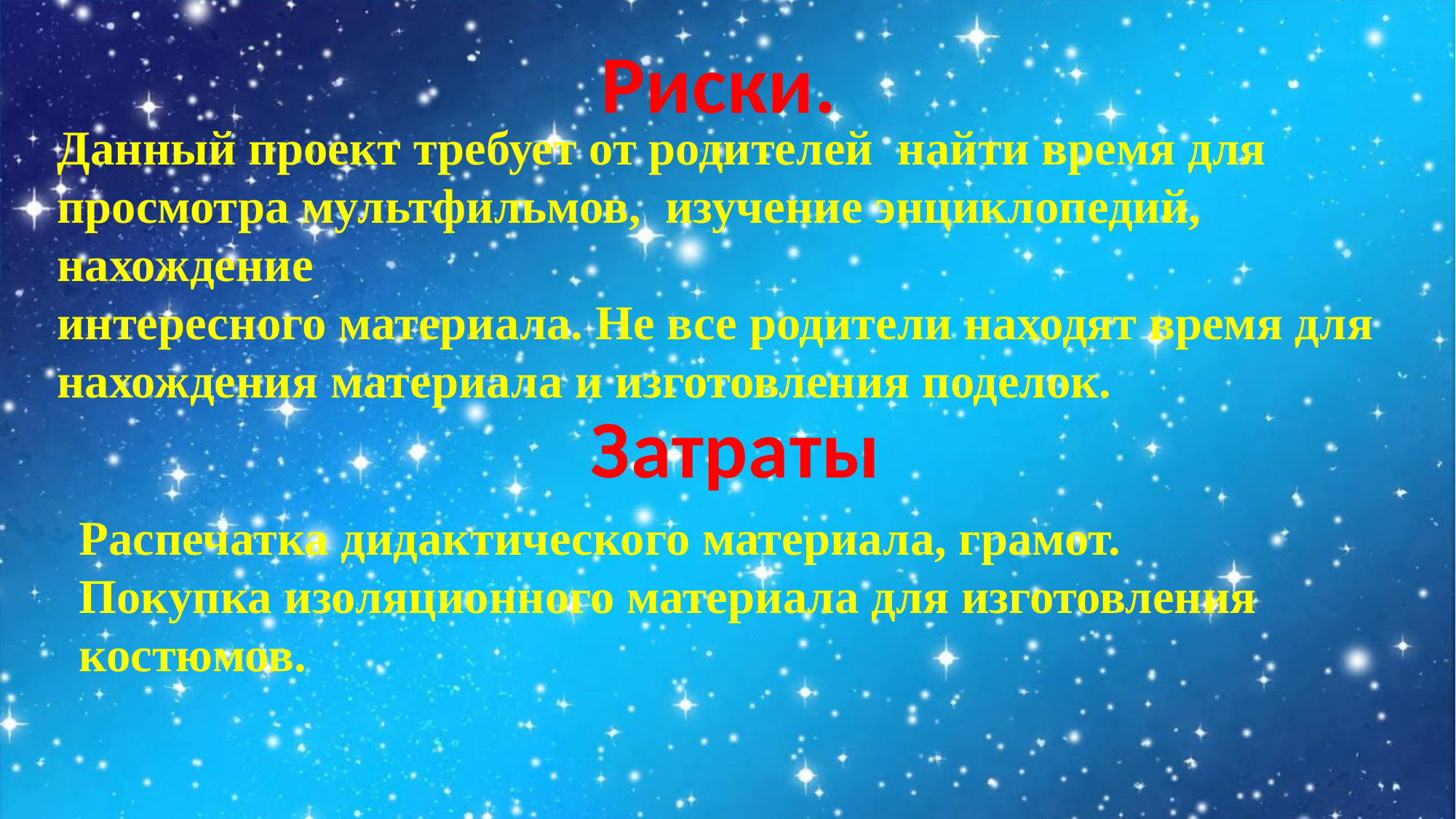

Риски.
Данный проект требует от родителей  найти время для просмотра мультфильмов,  изучение энциклопедий, нахождение
интересного материала. Не все родители находят время для  нахождения материала и изготовления поделок.
Затраты
Распечатка дидактического материала, грамот.
Покупка изоляционного материала для изготовления костюмов.